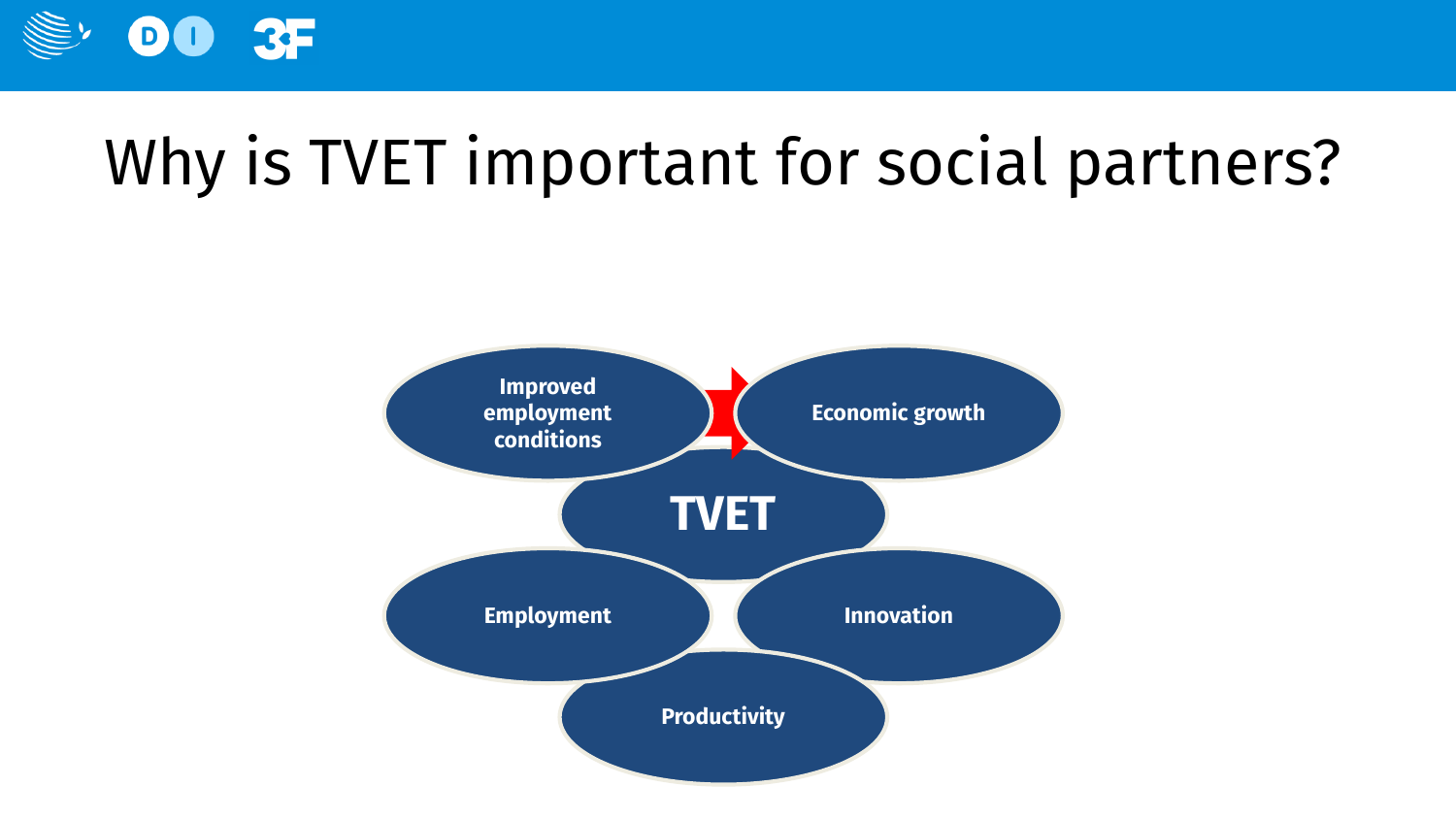

# Why is TVET important for social partners?
TVET
Economic growth
Productivity
Employment
Innovation
Improved employment conditions